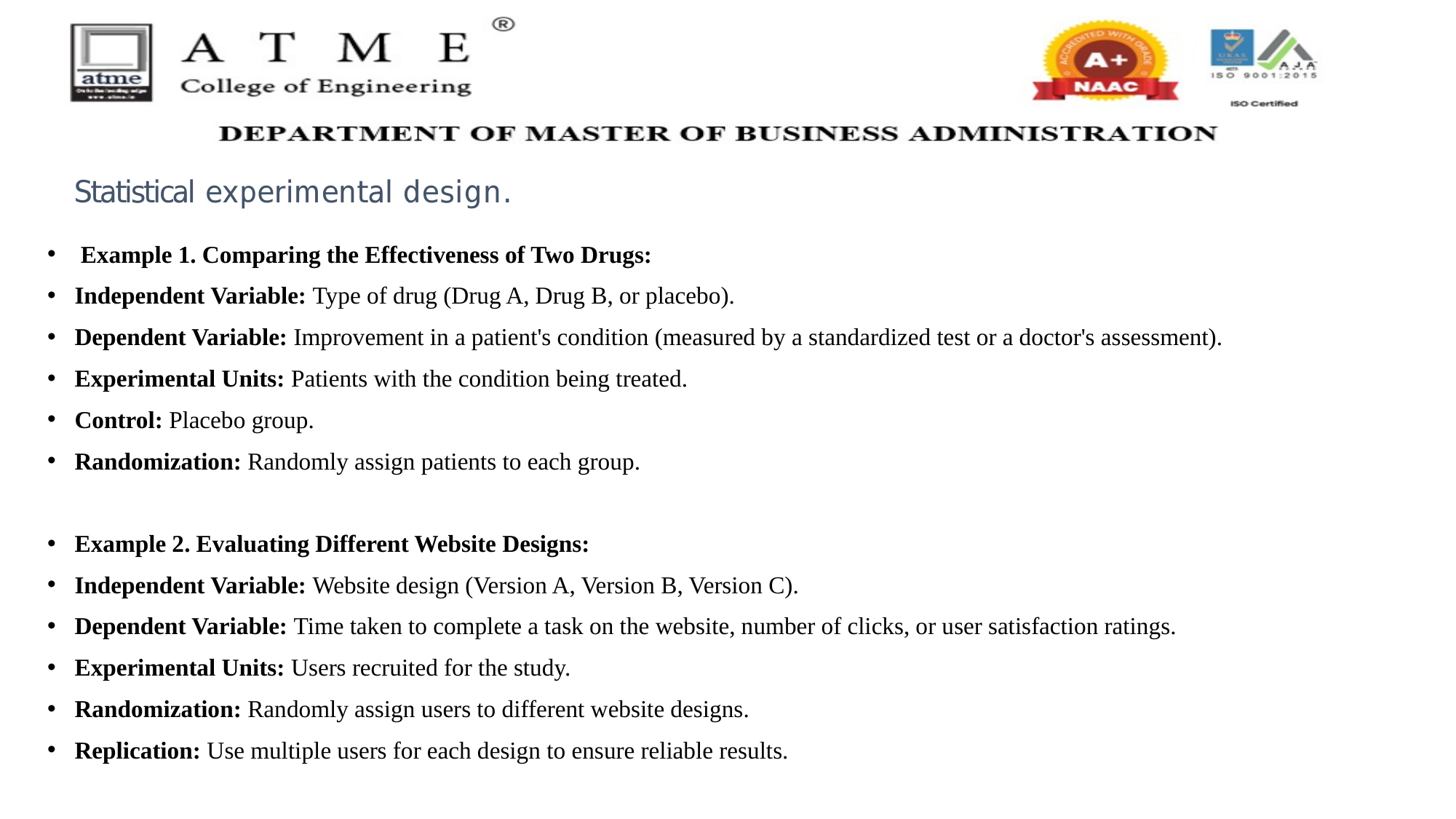

# Statistical experimental design.
 Example 1. Comparing the Effectiveness of Two Drugs:
Independent Variable: Type of drug (Drug A, Drug B, or placebo).
Dependent Variable: Improvement in a patient's condition (measured by a standardized test or a doctor's assessment).
Experimental Units: Patients with the condition being treated.
Control: Placebo group.
Randomization: Randomly assign patients to each group.

Example 2. Evaluating Different Website Designs:
Independent Variable: Website design (Version A, Version B, Version C).
Dependent Variable: Time taken to complete a task on the website, number of clicks, or user satisfaction ratings.
Experimental Units: Users recruited for the study.
Randomization: Randomly assign users to different website designs.
Replication: Use multiple users for each design to ensure reliable results.